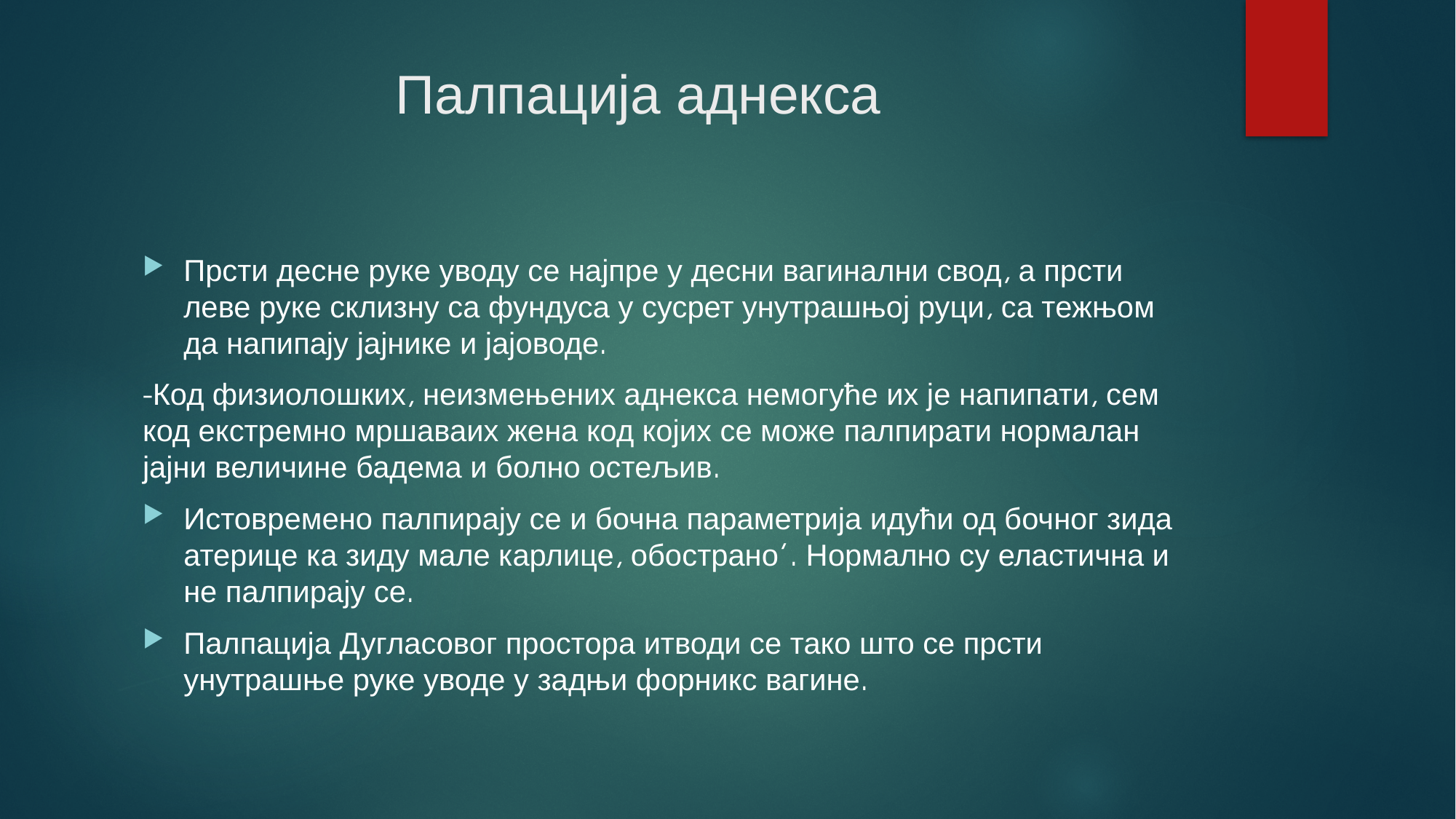

# Палпација аднекса
Прсти десне руке уводу се најпре у десни вагинални свод, а прсти леве руке склизну са фундуса у сусрет унутрашњој руци, са тежњом да напипају јајнике и јајоводе.
-Код физиолошких, неизмењених аднекса немогуће их је напипати, сем код екстремно мршаваих жена код којих се може палпирати нормалан јајни величине бадема и болно остељив.
Истовремено палпирају се и бочна параметрија идући од бочног зида атерице ка зиду мале карлице, обострано’. Нормално су еластична и не палпирају се.
Палпација Дугласовог простора итводи се тако што се прсти унутрашње руке уводе у задњи форникс вагине.